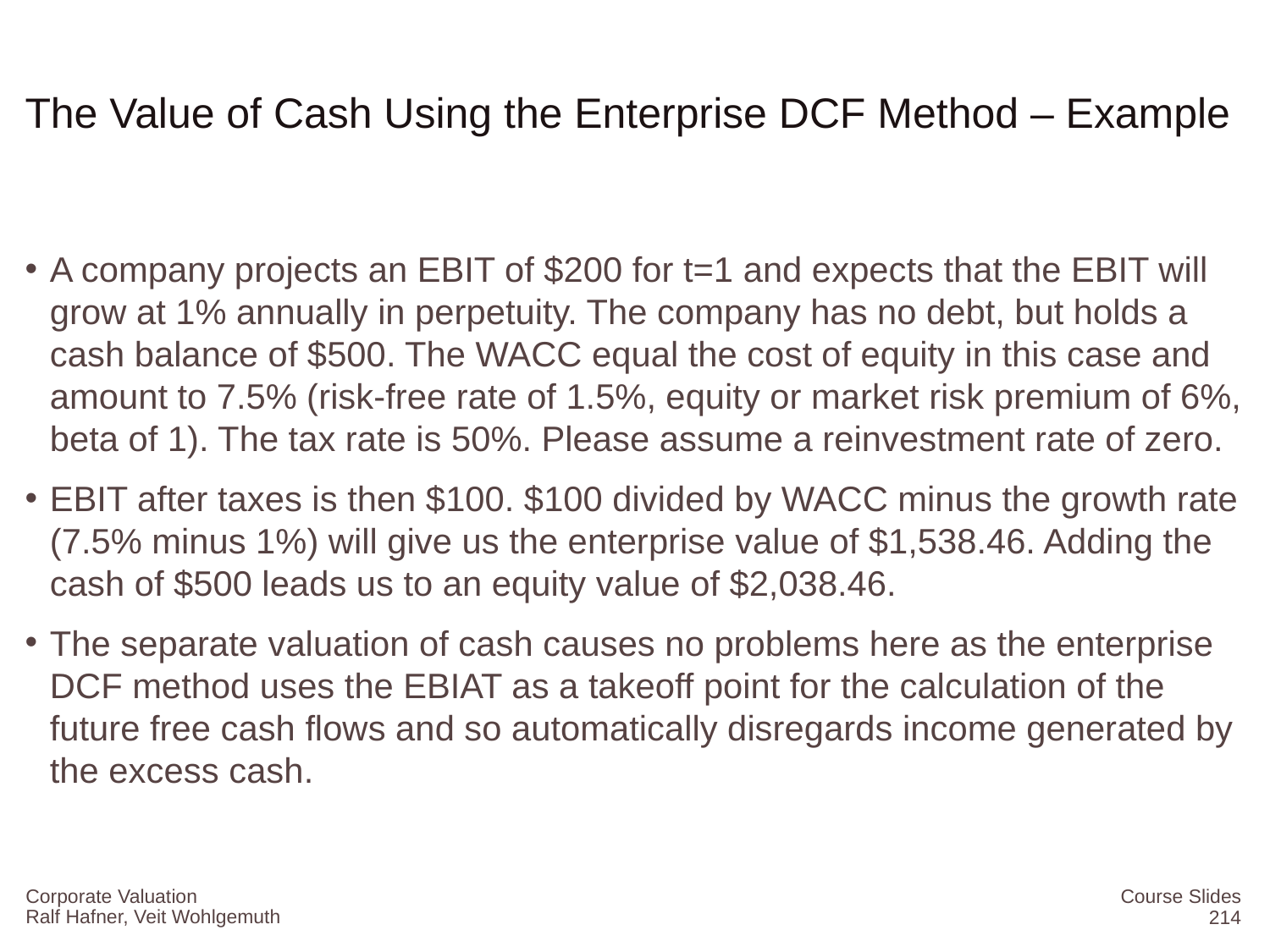

# The Value of Cash Using the Enterprise DCF Method – Example
A company projects an EBIT of $200 for t=1 and expects that the EBIT will grow at 1% annually in perpetuity. The company has no debt, but holds a cash balance of $500. The WACC equal the cost of equity in this case and amount to 7.5% (risk-free rate of 1.5%, equity or market risk premium of 6%, beta of 1). The tax rate is 50%. Please assume a reinvestment rate of zero.
EBIT after taxes is then $100. $100 divided by WACC minus the growth rate (7.5% minus 1%) will give us the enterprise value of $1,538.46. Adding the cash of $500 leads us to an equity value of $2,038.46.
The separate valuation of cash causes no problems here as the enterprise DCF method uses the EBIAT as a takeoff point for the calculation of the future free cash flows and so automatically disregards income generated by the excess cash.
Corporate Valuation
Course Slides
214